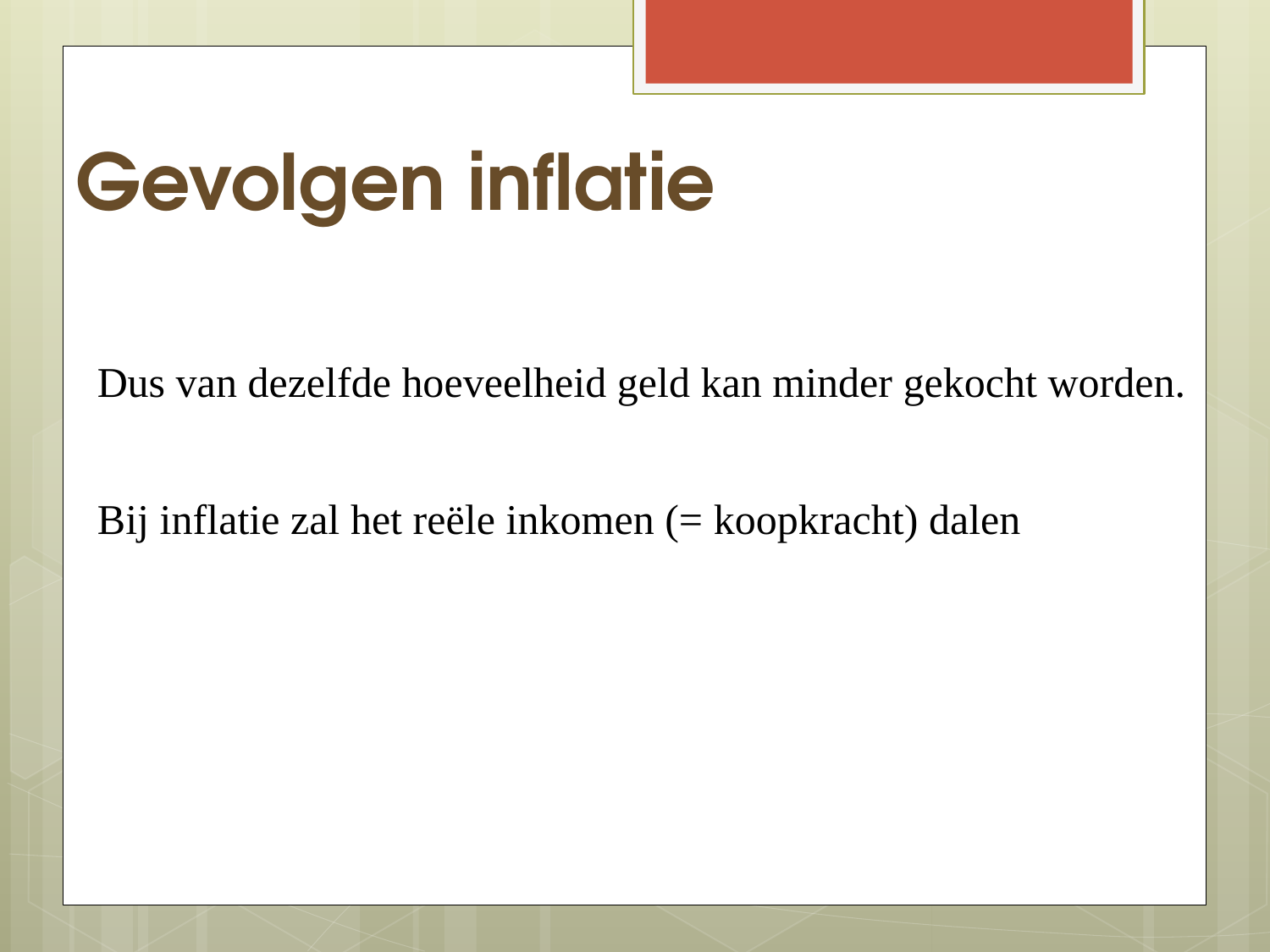

Gevolgen inflatie
Dus van dezelfde hoeveelheid geld kan minder gekocht worden.
Bij inflatie zal het reële inkomen (= koopkracht) dalen